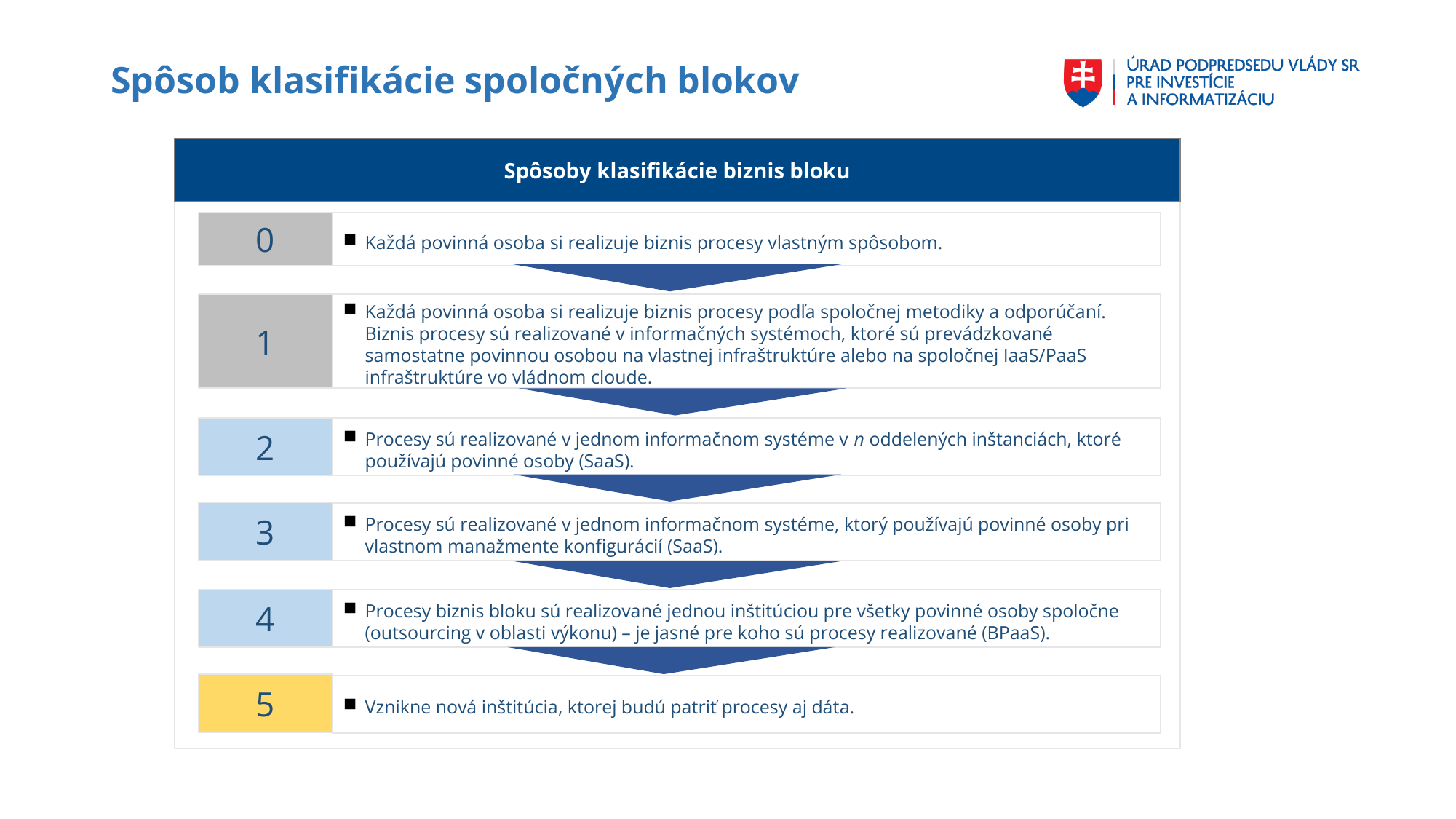

# Spôsob klasifikácie spoločných blokov
Spôsoby klasifikácie biznis bloku

0
Každá povinná osoba si realizuje biznis procesy vlastným spôsobom.

1
Každá povinná osoba si realizuje biznis procesy podľa spoločnej metodiky a odporúčaní. Biznis procesy sú realizované v informačných systémoch, ktoré sú prevádzkované samostatne povinnou osobou na vlastnej infraštruktúre alebo na spoločnej IaaS/PaaS infraštruktúre vo vládnom cloude.

2
Procesy sú realizované v jednom informačnom systéme v n oddelených inštanciách, ktoré používajú povinné osoby (SaaS).

3
Procesy sú realizované v jednom informačnom systéme, ktorý používajú povinné osoby pri vlastnom manažmente konfigurácií (SaaS).

4
Procesy biznis bloku sú realizované jednou inštitúciou pre všetky povinné osoby spoločne (outsourcing v oblasti výkonu) – je jasné pre koho sú procesy realizované (BPaaS).

5
Vznikne nová inštitúcia, ktorej budú patriť procesy aj dáta.